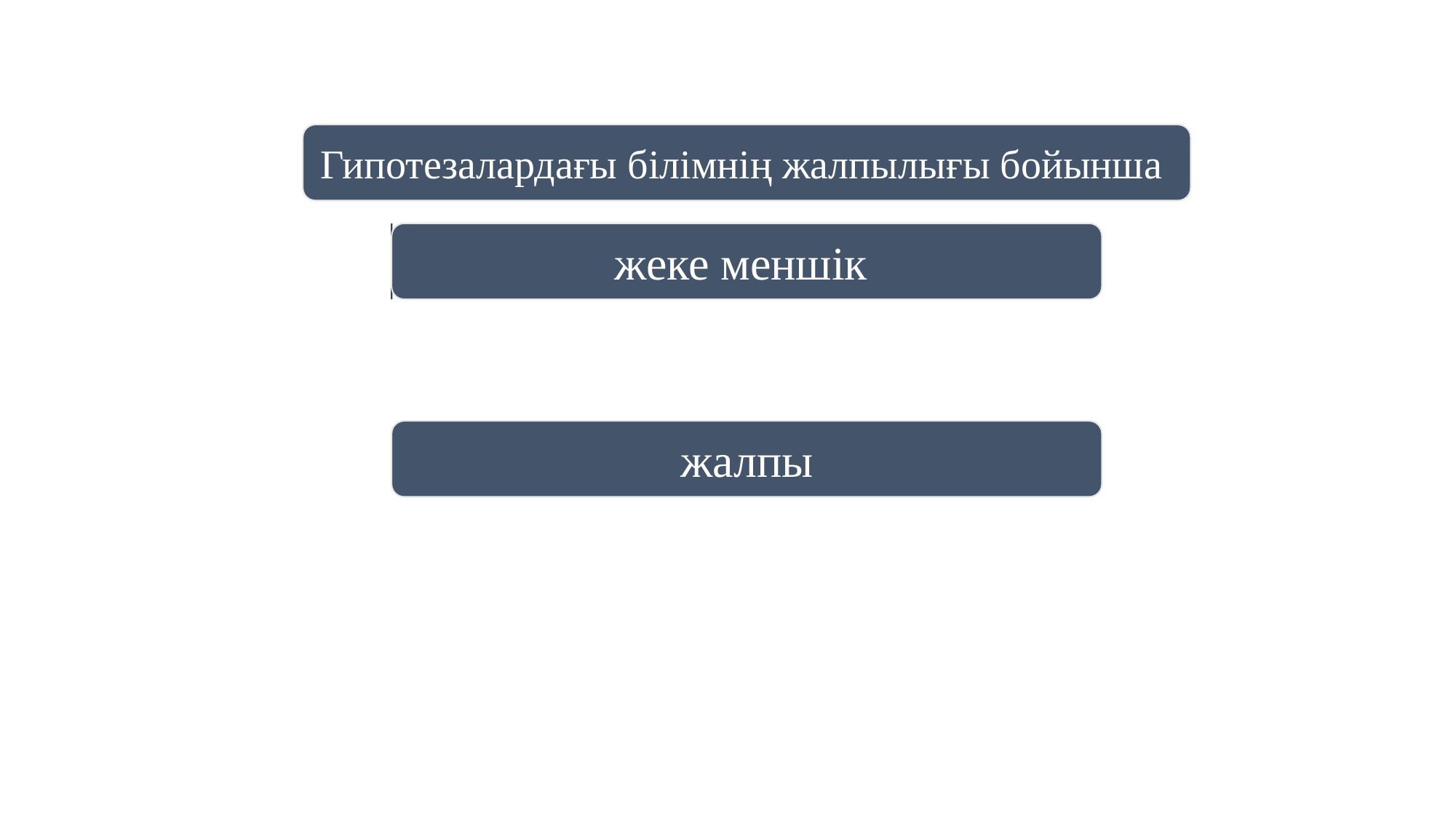

Гипотезалардағы білімнің жалпылығы бойынша
жеке меншік
жалпы